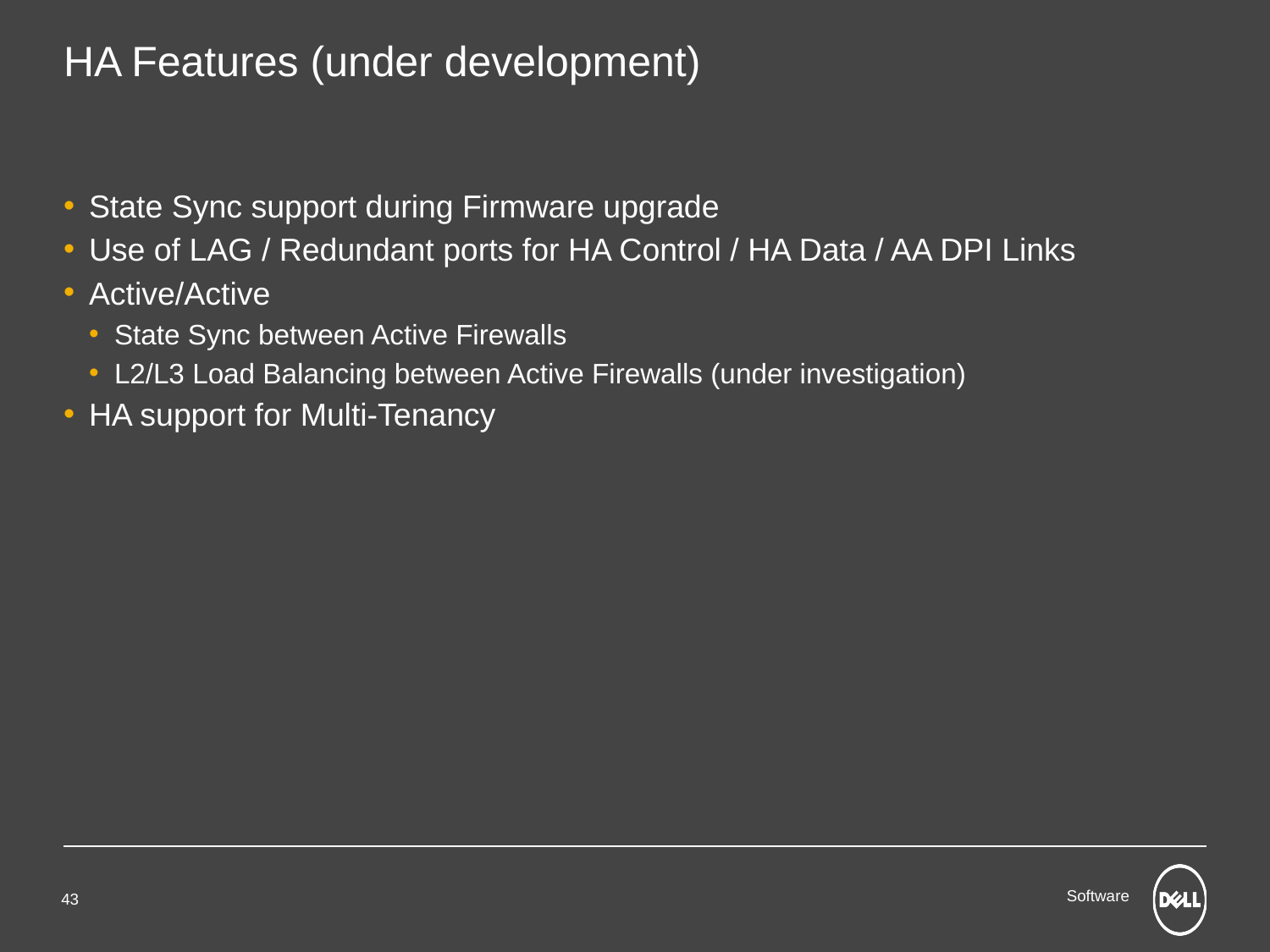

# HA Features (under development)
State Sync support during Firmware upgrade
Use of LAG / Redundant ports for HA Control / HA Data / AA DPI Links
Active/Active
State Sync between Active Firewalls
L2/L3 Load Balancing between Active Firewalls (under investigation)
HA support for Multi-Tenancy